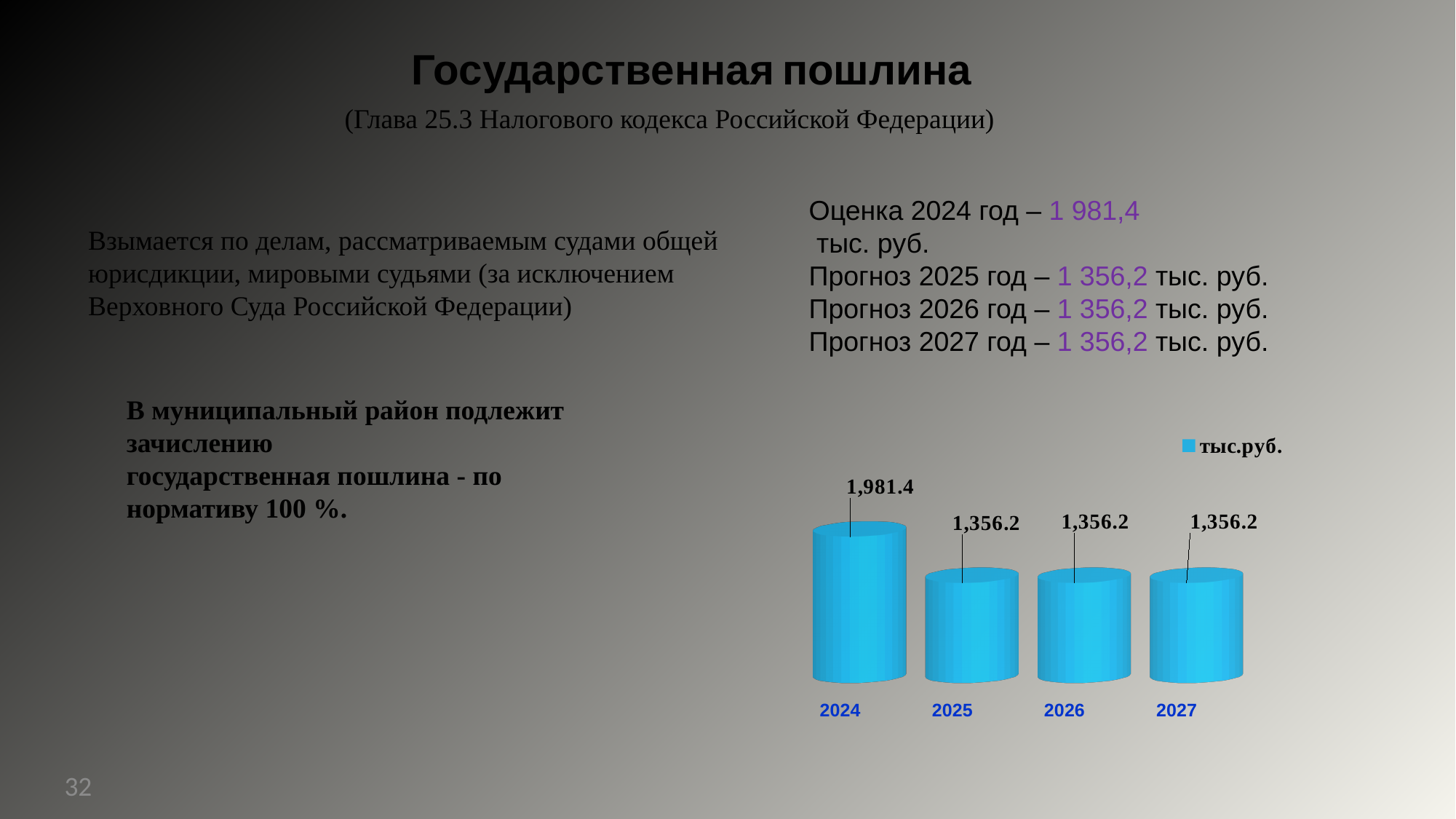

Государственная пошлина
(Глава 25.3 Налогового кодекса Российской Федерации)
Оценка 2024 год – 1 981,4
 тыс. руб.
Прогноз 2025 год – 1 356,2 тыс. руб.
Прогноз 2026 год – 1 356,2 тыс. руб.
Прогноз 2027 год – 1 356,2 тыс. руб.
Взымается по делам, рассматриваемым судами общей юрисдикции, мировыми судьями (за исключением Верховного Суда Российской Федерации)

[unsupported chart]

В муниципальный район подлежит зачислению
государственная пошлина - по нормативу 100 %.
32